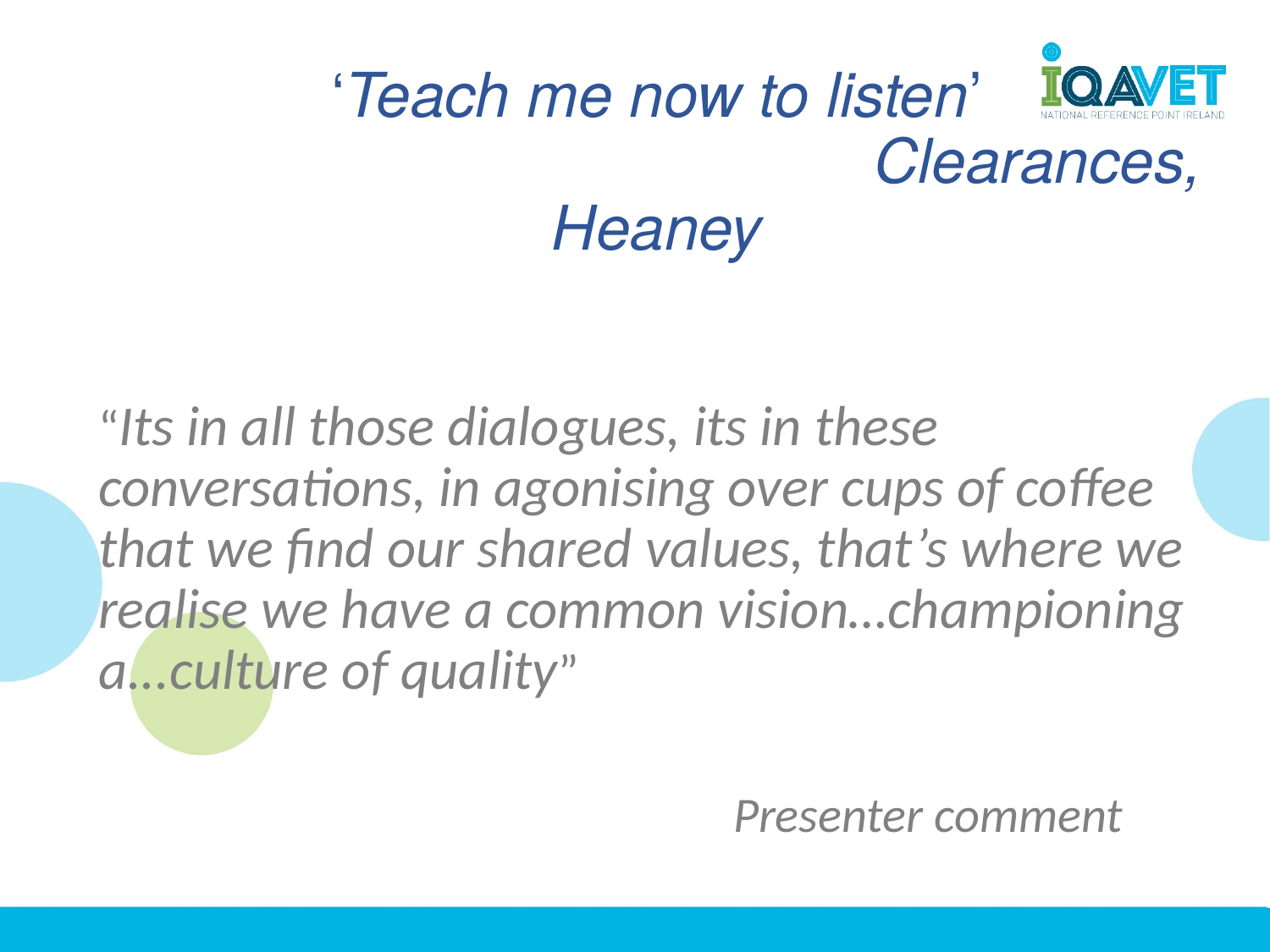

# ‘Teach me now to listen’ Clearances, Heaney

“Its in all those dialogues, its in these conversations, in agonising over cups of coffee that we find our shared values, that’s where we realise we have a common vision…championing a...culture of quality”

					Presenter comment